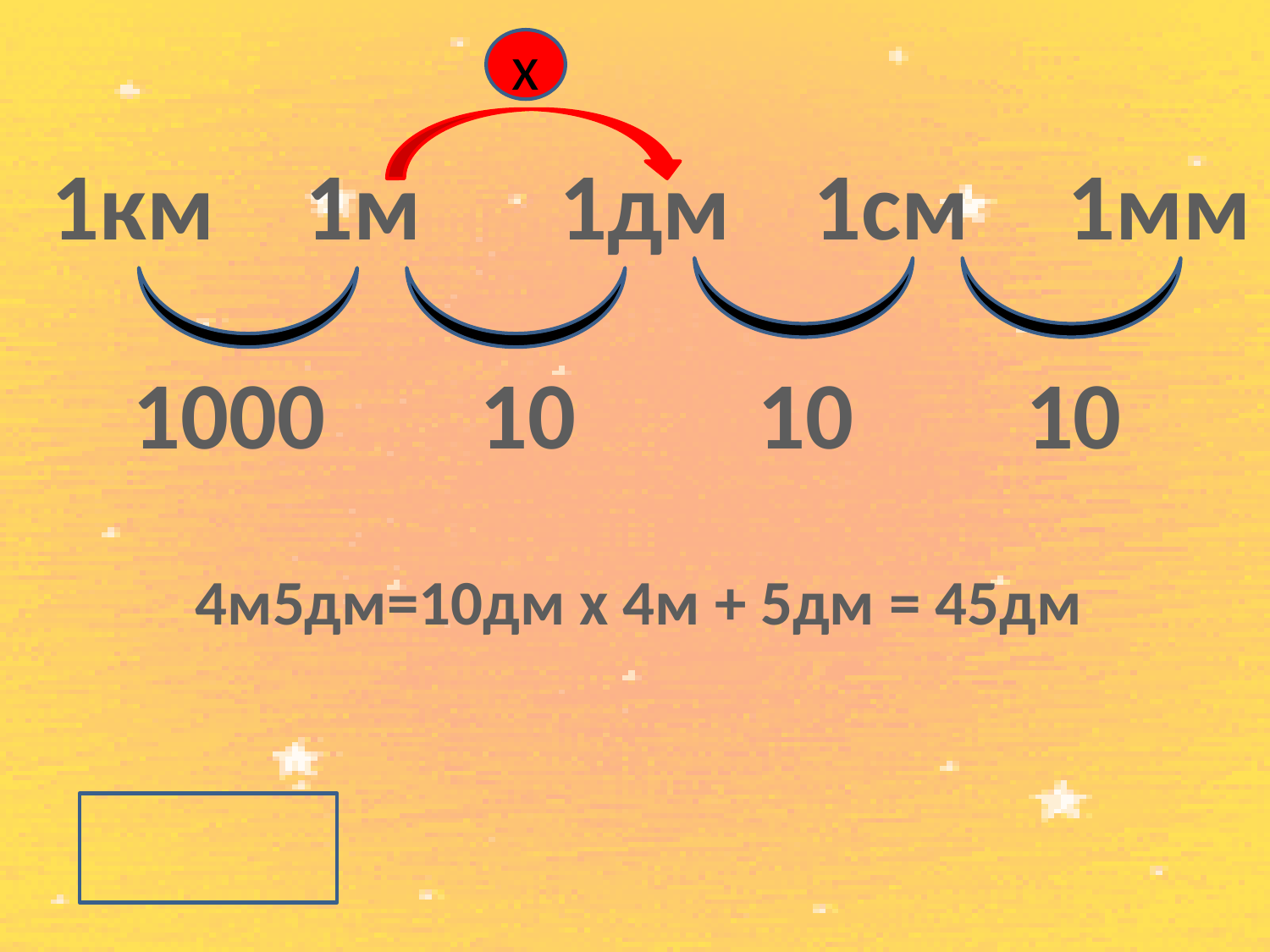

х

1км	1м		1дм	1см	1мм

1000
10
10
10
4м5дм=10дм х 4м + 5дм = 45дм